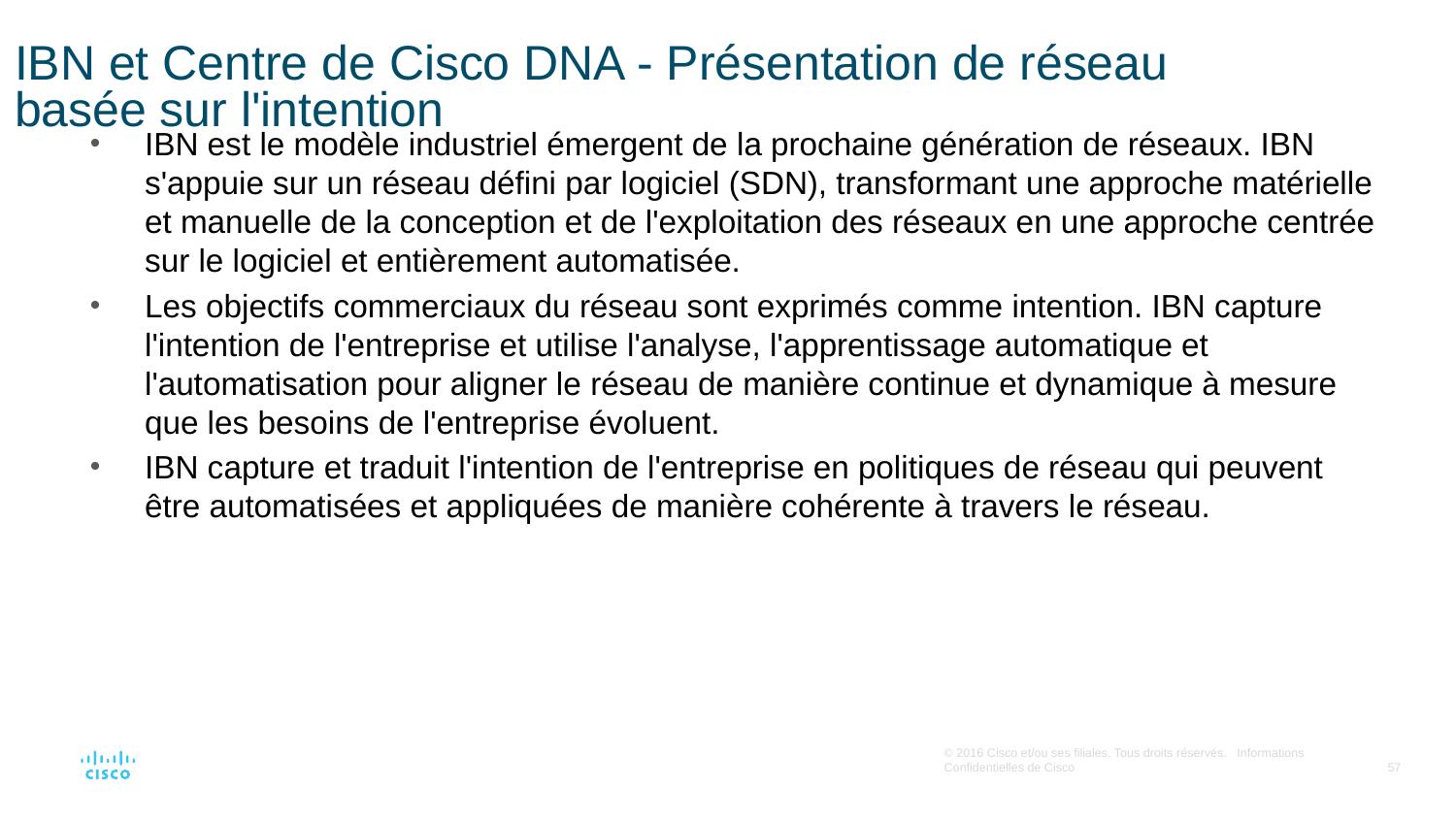

# IBN et Centre de Cisco DNA - Présentation de réseau basée sur l'intention
IBN est le modèle industriel émergent de la prochaine génération de réseaux. IBN s'appuie sur un réseau défini par logiciel (SDN), transformant une approche matérielle et manuelle de la conception et de l'exploitation des réseaux en une approche centrée sur le logiciel et entièrement automatisée.
Les objectifs commerciaux du réseau sont exprimés comme intention. IBN capture l'intention de l'entreprise et utilise l'analyse, l'apprentissage automatique et l'automatisation pour aligner le réseau de manière continue et dynamique à mesure que les besoins de l'entreprise évoluent.
IBN capture et traduit l'intention de l'entreprise en politiques de réseau qui peuvent être automatisées et appliquées de manière cohérente à travers le réseau.